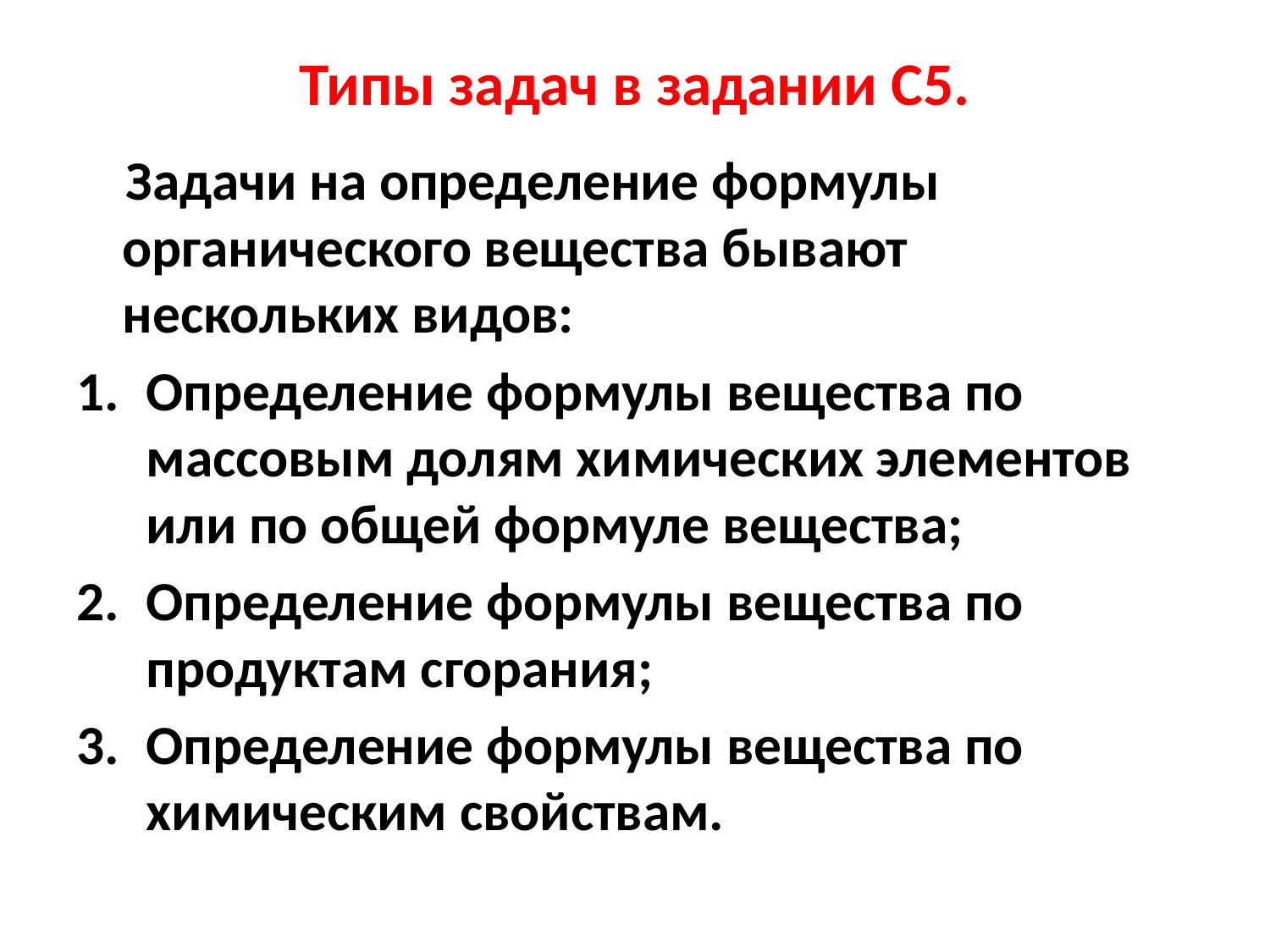

# Типы задач в задании С5.
    Задачи на определение формулы органического вещества бывают нескольких видов:
Определение формулы вещества по массовым долям химических элементов или по общей формуле вещества;
Определение формулы вещества по продуктам сгорания;
Определение формулы вещества по химическим свойствам.